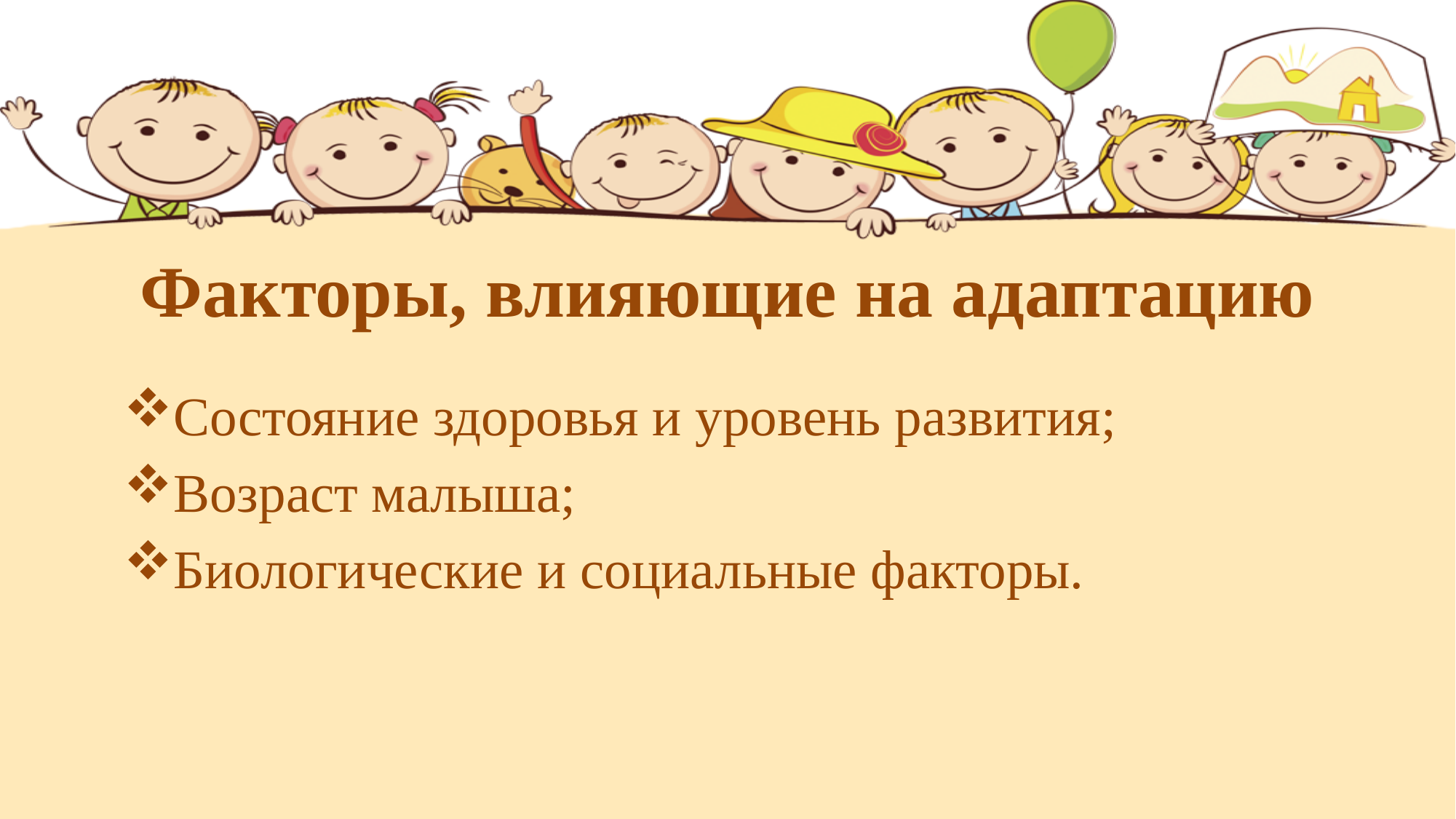

# Факторы, влияющие на адаптацию
Состояние здоровья и уровень развития;
Возраст малыша;
Биологические и социальные факторы.